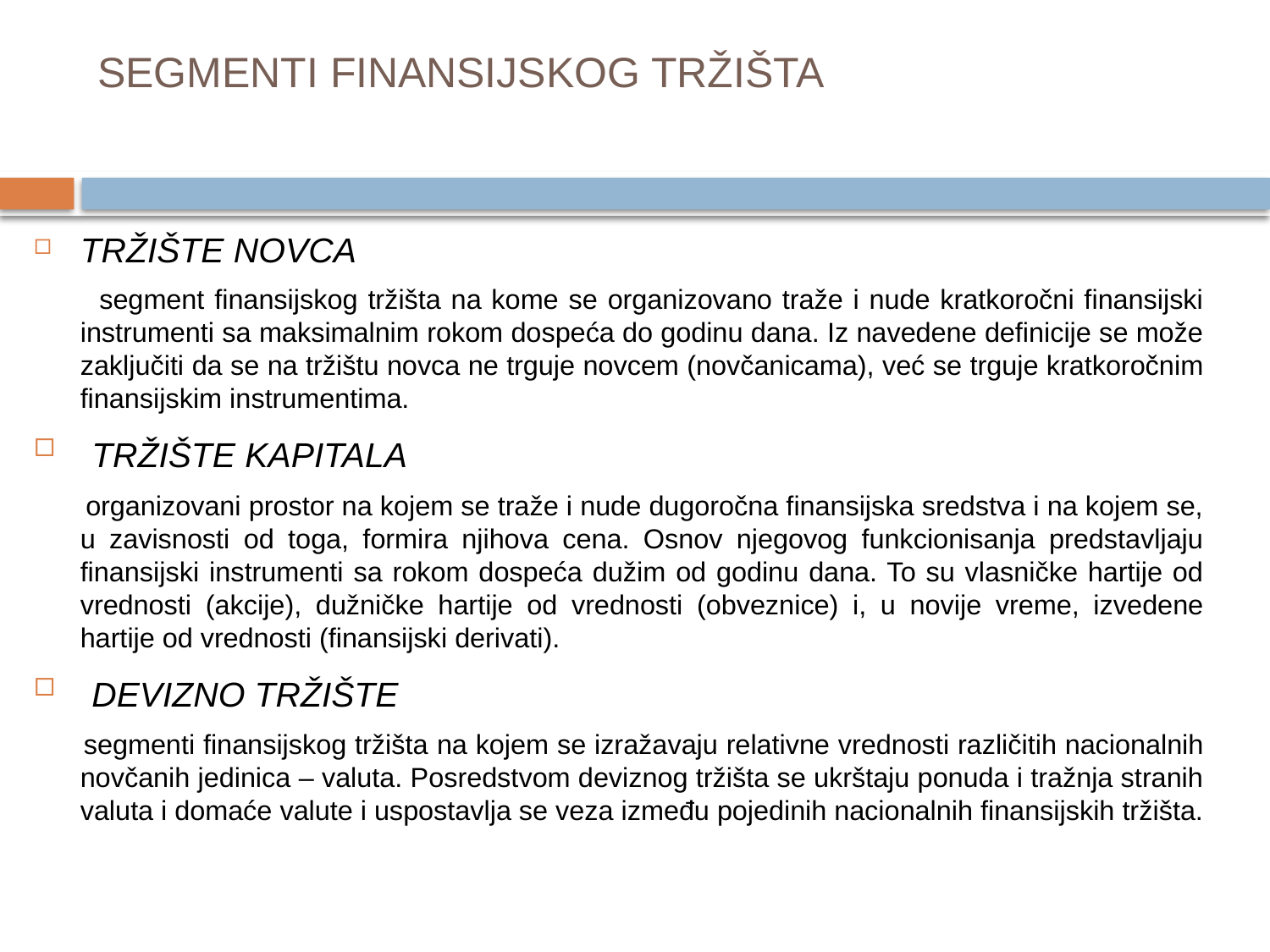

# SEGMENTI FINANSIJSKOG TRŽIŠTA
TRŽIŠTE NOVCA
        segment finansijskog tržišta na kome se organizovano traže i nude kratkoročni finansijski instrumenti sa maksimalnim rokom dospeća do godinu dana. Iz navedene definicije se može zaključiti da se na tržištu novca ne trguje novcem (novčanicama), već se trguje kratkoročnim finansijskim instrumentima.
 TRŽIŠTE KAPITALA
       organizovani prostor na kojem se traže i nude dugoročna finansijska sredstva i na kojem se, u zavisnosti od toga, formira njihova cena. Osnov njegovog funkcionisanja predstavljaju finansijski instrumenti sa rokom dospeća dužim od godinu dana. To su vlasničke hartije od vrednosti (akcije), dužničke hartije od vrednosti (obveznice) i, u novije vreme, izvedene hartije od vrednosti (finansijski derivati).
 DEVIZNO TRŽIŠTE
      segmenti finansijskog tržišta na kojem se izražavaju relativne vrednosti različitih nacionalnih novčanih jedinica – valuta. Posredstvom deviznog tržišta se ukrštaju ponuda i tražnja stranih valuta i domaće valute i uspostavlja se veza između pojedinih nacionalnih finansijskih tržišta.